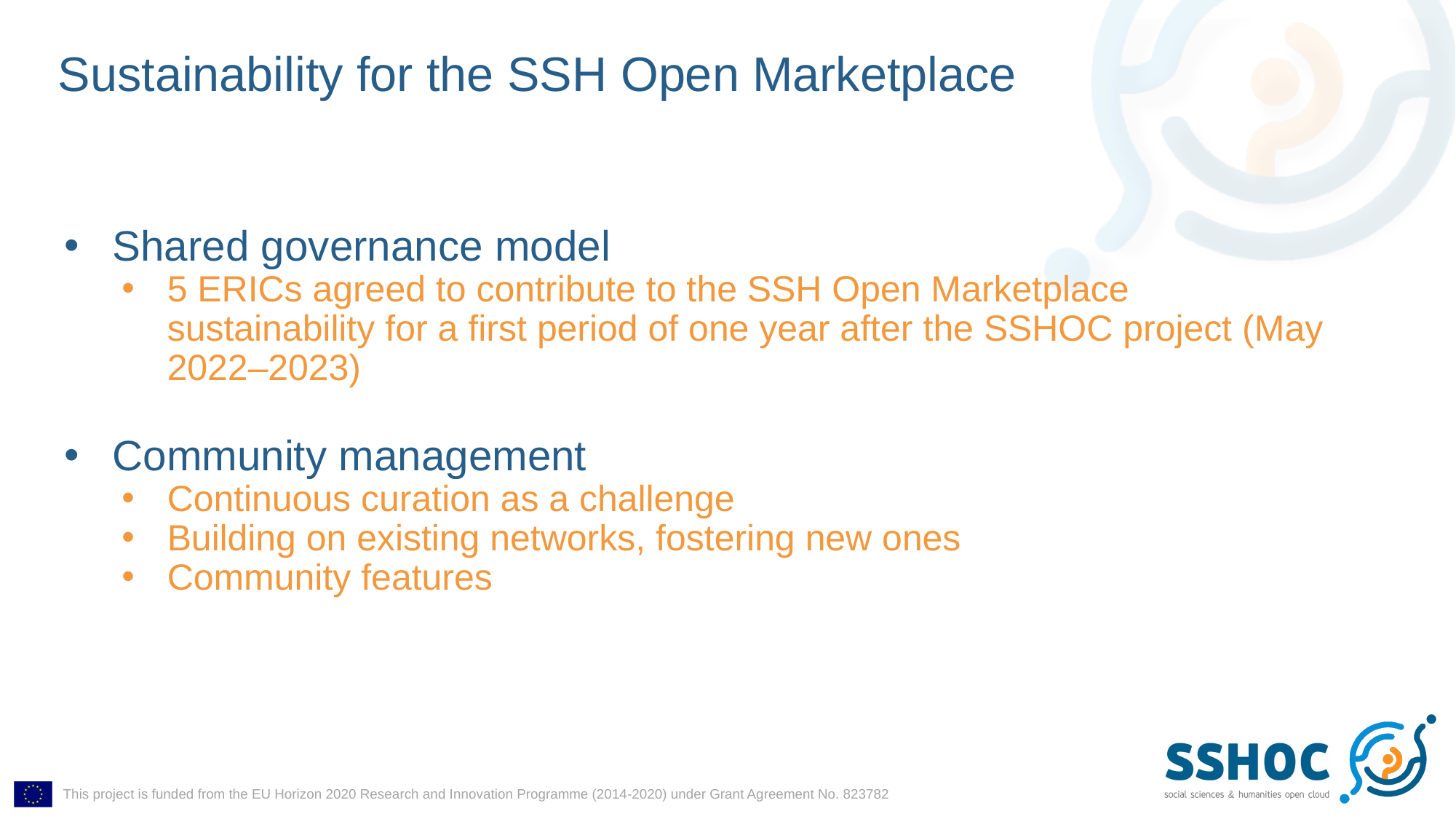

# Sustainability for the SSH Open Marketplace
Shared governance model
5 ERICs agreed to contribute to the SSH Open Marketplace sustainability for a first period of one year after the SSHOC project (May 2022–2023)

Community management
Continuous curation as a challenge
Building on existing networks, fostering new ones
Community features